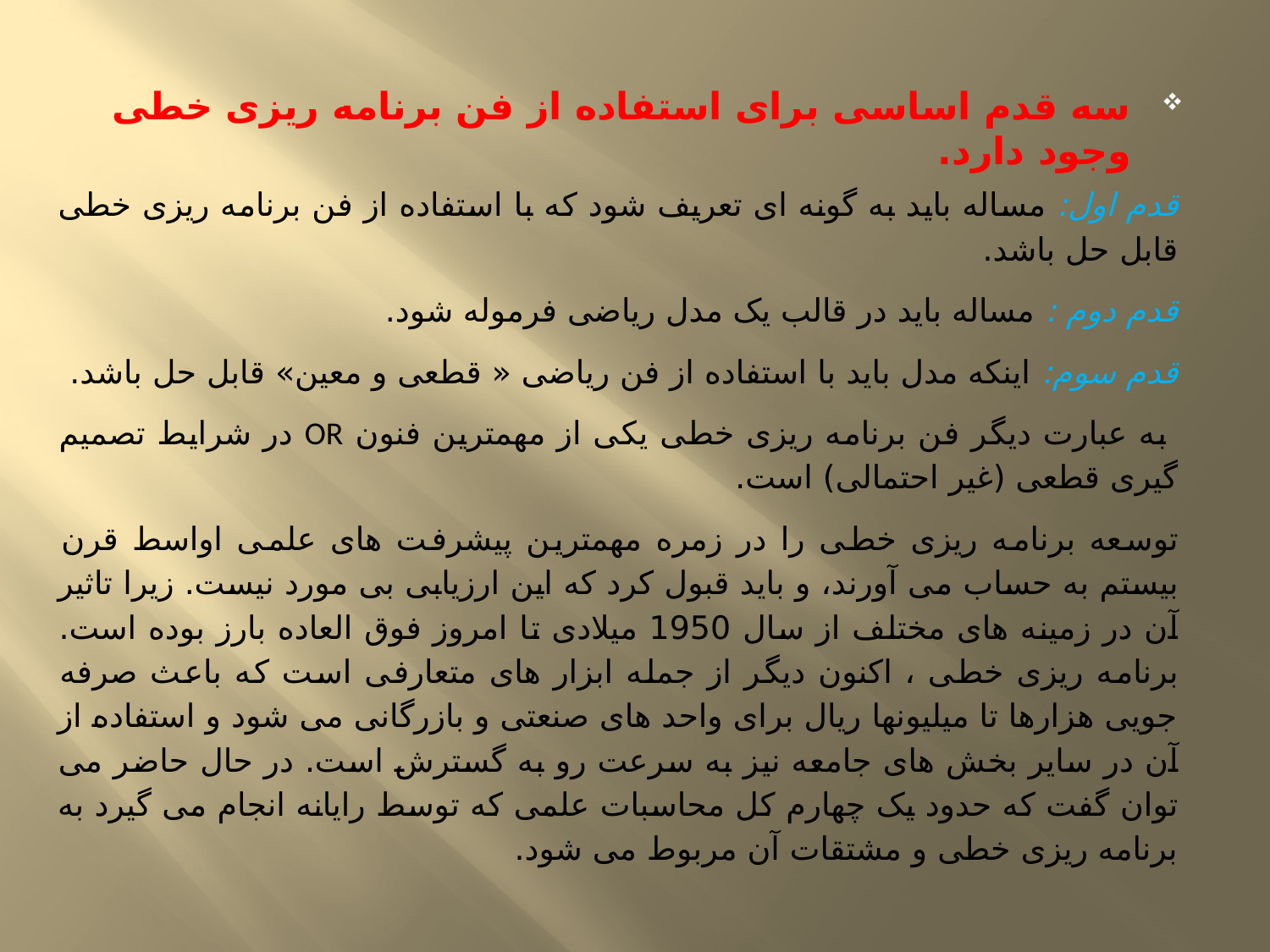

سه قدم اساسی برای استفاده از فن برنامه ریزی خطی وجود دارد.
قدم اول: مساله باید به گونه ای تعریف شود که با استفاده از فن برنامه ریزی خطی قابل حل باشد.
قدم دوم : مساله باید در قالب یک مدل ریاضی فرموله شود.
قدم سوم: اینکه مدل باید با استفاده از فن ریاضی « قطعی و معین» قابل حل باشد.
 به عبارت دیگر فن برنامه ریزی خطی یکی از مهمترین فنون OR در شرایط تصمیم گیری قطعی (غیر احتمالی) است.
توسعه برنامه ریزی خطی را در زمره مهمترین پیشرفت های علمی اواسط قرن بیستم به حساب می آورند، و باید قبول کرد که این ارزیابی بی مورد نیست. زیرا تاثیر آن در زمینه های مختلف از سال 1950 میلادی تا امروز فوق العاده بارز بوده است. برنامه ریزی خطی ، اکنون دیگر از جمله ابزار های متعارفی است که باعث صرفه جویی هزارها تا میلیونها ریال برای واحد های صنعتی و بازرگانی می شود و استفاده از آن در سایر بخش های جامعه نیز به سرعت رو به گسترش است. در حال حاضر می توان گفت که حدود یک چهارم کل محاسبات علمی که توسط رایانه انجام می گیرد به برنامه ریزی خطی و مشتقات آن مربوط می شود.